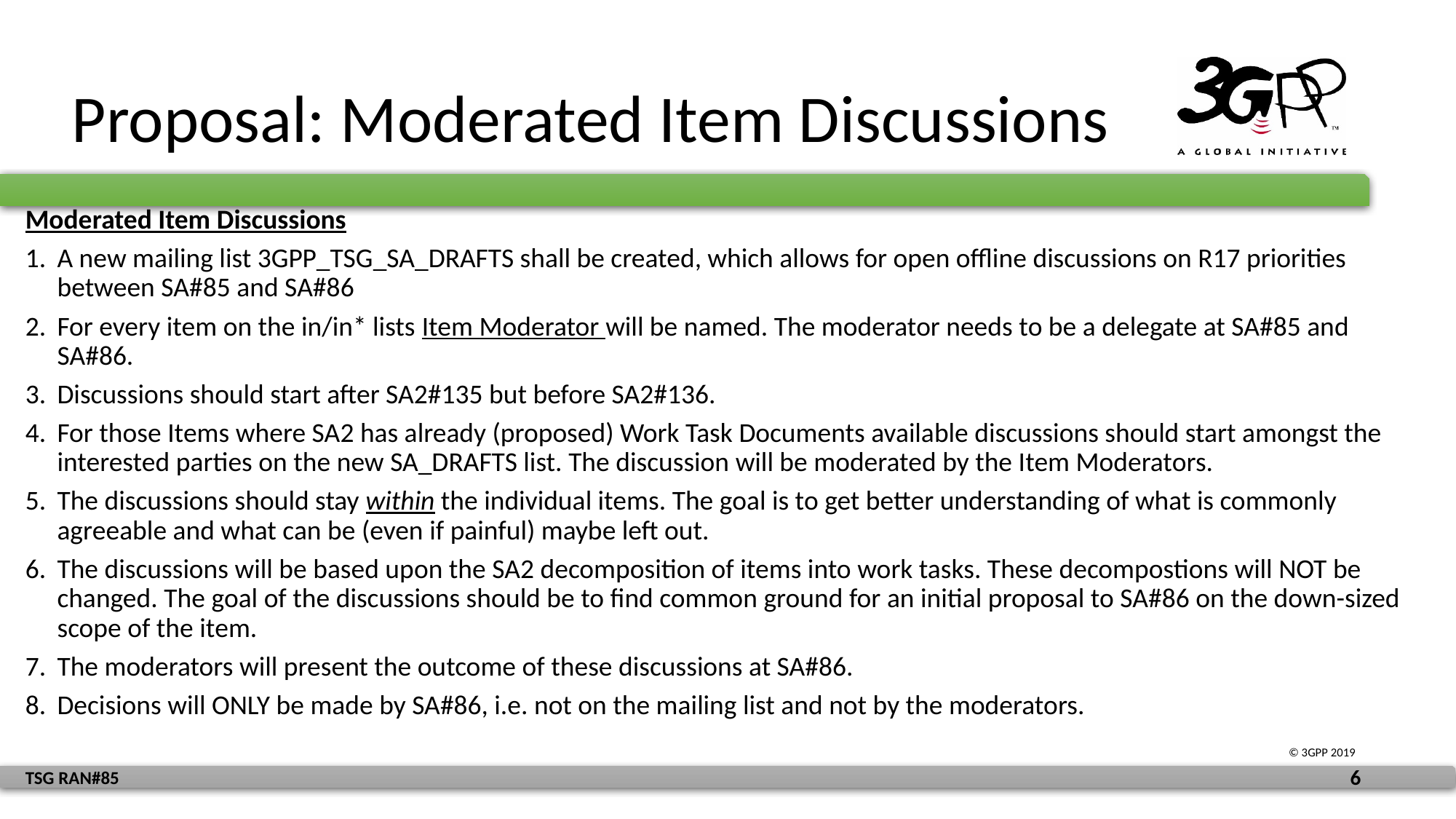

# Proposal: Moderated Item Discussions
Moderated Item Discussions
A new mailing list 3GPP_TSG_SA_DRAFTS shall be created, which allows for open offline discussions on R17 priorities between SA#85 and SA#86
For every item on the in/in* lists Item Moderator will be named. The moderator needs to be a delegate at SA#85 and SA#86.
Discussions should start after SA2#135 but before SA2#136.
For those Items where SA2 has already (proposed) Work Task Documents available discussions should start amongst the interested parties on the new SA_DRAFTS list. The discussion will be moderated by the Item Moderators.
The discussions should stay within the individual items. The goal is to get better understanding of what is commonly agreeable and what can be (even if painful) maybe left out.
The discussions will be based upon the SA2 decomposition of items into work tasks. These decompostions will NOT be changed. The goal of the discussions should be to find common ground for an initial proposal to SA#86 on the down-sized scope of the item.
The moderators will present the outcome of these discussions at SA#86.
Decisions will ONLY be made by SA#86, i.e. not on the mailing list and not by the moderators.